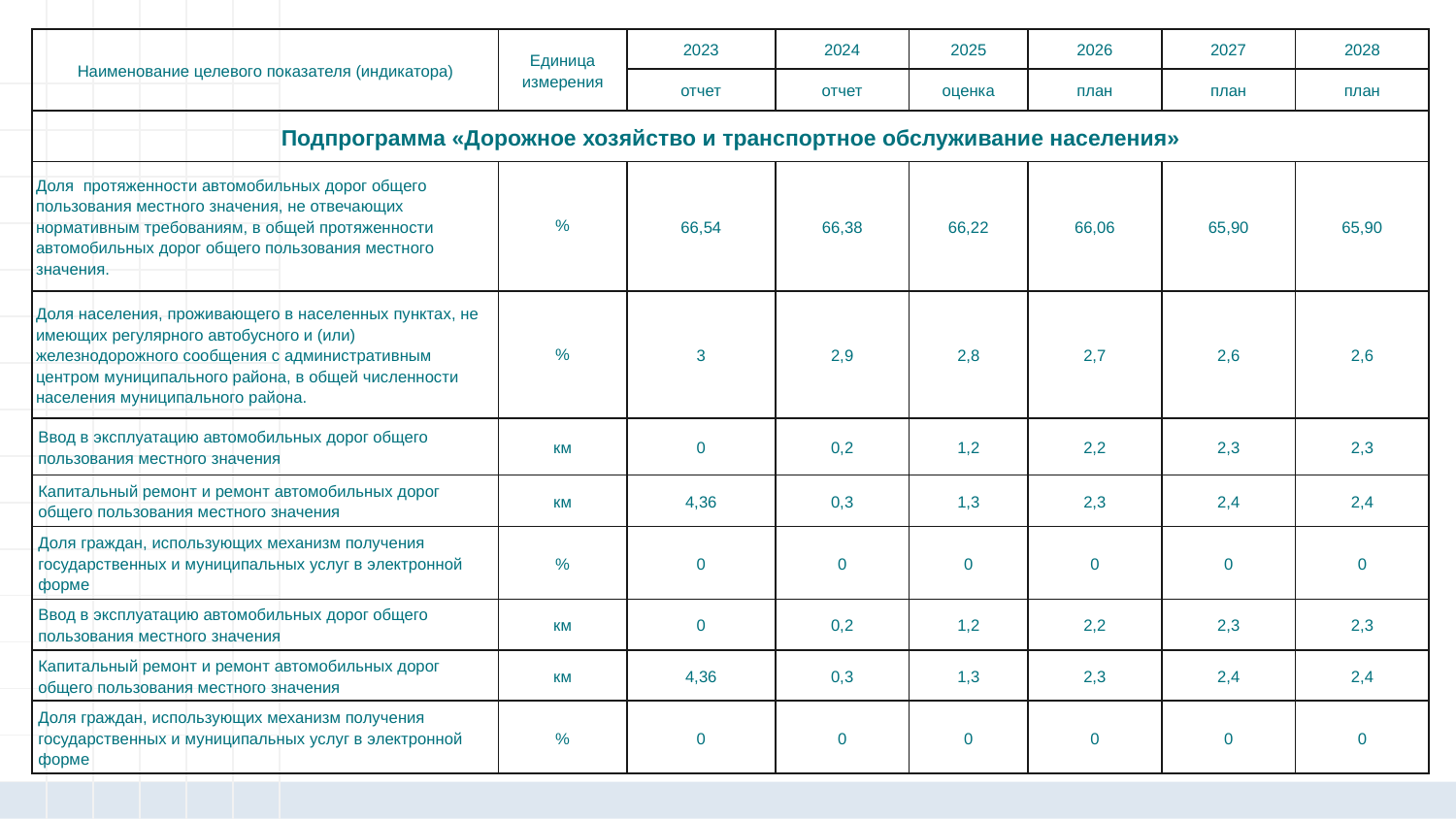

| Наименование целевого показателя (индикатора) | Единица измерения | 2023 | 2024 | 2025 | 2026 | 2027 | 2028 |
| --- | --- | --- | --- | --- | --- | --- | --- |
|  |  | отчет | отчет | оценка | план | план | план |
| Подпрограмма «Дорожное хозяйство и транспортное обслуживание населения» |  |  |  |  |  |  |  |
| Доля протяженности автомобильных дорог общего пользования местного значения, не отвечающих нормативным требованиям, в общей протяженности автомобильных дорог общего пользования местного значения. | % | 66,54 | 66,38 | 66,22 | 66,06 | 65,90 | 65,90 |
| Доля населения, проживающего в населенных пунктах, не имеющих регулярного автобусного и (или) железнодорожного сообщения с административным центром муниципального района, в общей численности населения муниципального района. | % | 3 | 2,9 | 2,8 | 2,7 | 2,6 | 2,6 |
| Ввод в эксплуатацию автомобильных дорог общего пользования местного значения | км | 0 | 0,2 | 1,2 | 2,2 | 2,3 | 2,3 |
| Капитальный ремонт и ремонт автомобильных дорог общего пользования местного значения | км | 4,36 | 0,3 | 1,3 | 2,3 | 2,4 | 2,4 |
| Доля граждан, использующих механизм получения государственных и муниципальных услуг в электронной форме | % | 0 | 0 | 0 | 0 | 0 | 0 |
| Ввод в эксплуатацию автомобильных дорог общего пользования местного значения | км | 0 | 0,2 | 1,2 | 2,2 | 2,3 | 2,3 |
| Капитальный ремонт и ремонт автомобильных дорог общего пользования местного значения | км | 4,36 | 0,3 | 1,3 | 2,3 | 2,4 | 2,4 |
| Доля граждан, использующих механизм получения государственных и муниципальных услуг в электронной форме | % | 0 | 0 | 0 | 0 | 0 | 0 |